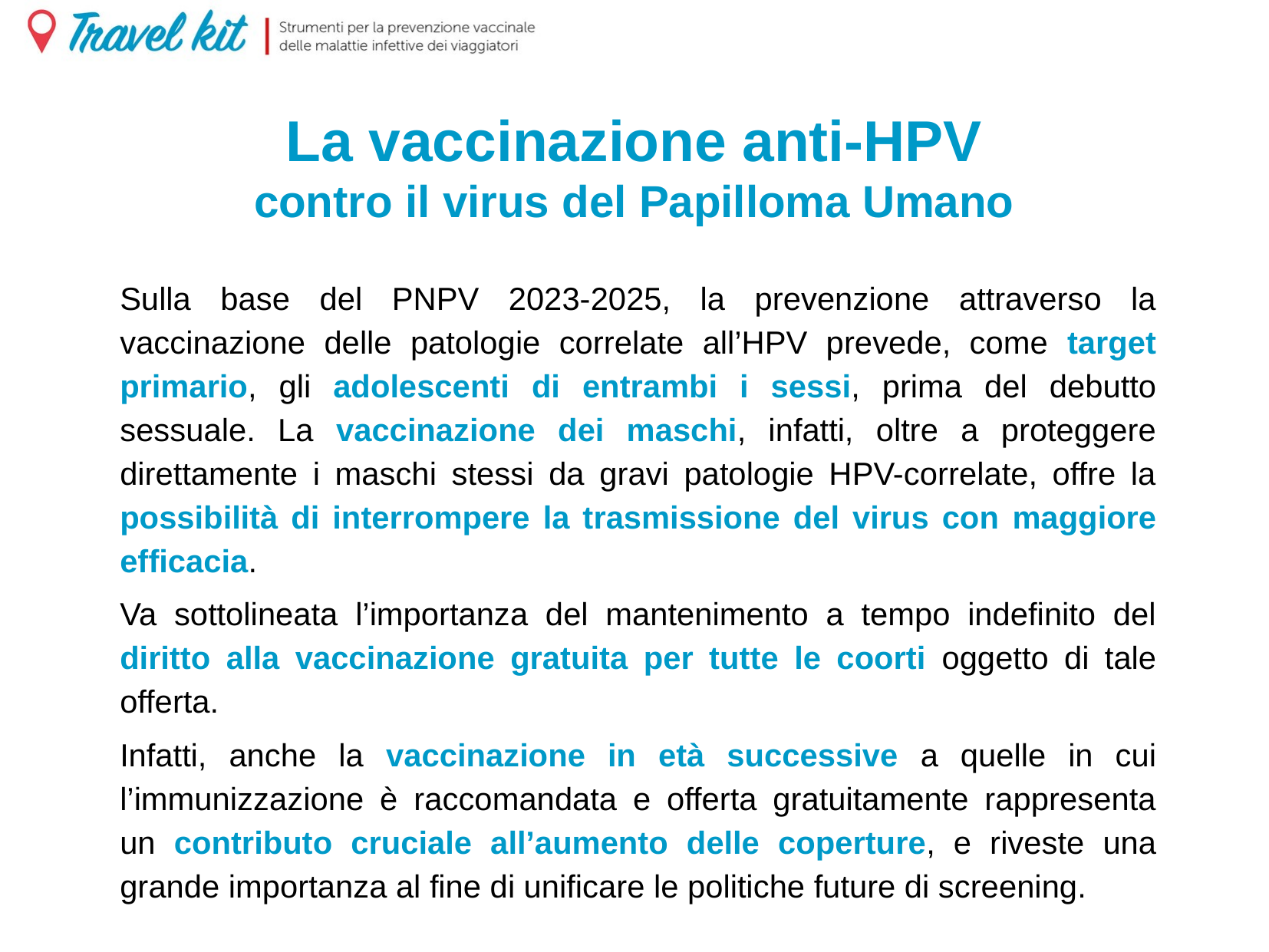

La vaccinazione anti-HPV
contro il virus del Papilloma Umano
Sulla base del PNPV 2023-2025, la prevenzione attraverso la vaccinazione delle patologie correlate all’HPV prevede, come target primario, gli adolescenti di entrambi i sessi, prima del debutto sessuale. La vaccinazione dei maschi, infatti, oltre a proteggere direttamente i maschi stessi da gravi patologie HPV-correlate, offre la possibilità di interrompere la trasmissione del virus con maggiore efficacia.
Va sottolineata l’importanza del mantenimento a tempo indefinito del diritto alla vaccinazione gratuita per tutte le coorti oggetto di tale offerta.
Infatti, anche la vaccinazione in età successive a quelle in cui l’immunizzazione è raccomandata e offerta gratuitamente rappresenta un contributo cruciale all’aumento delle coperture, e riveste una grande importanza al fine di unificare le politiche future di screening.